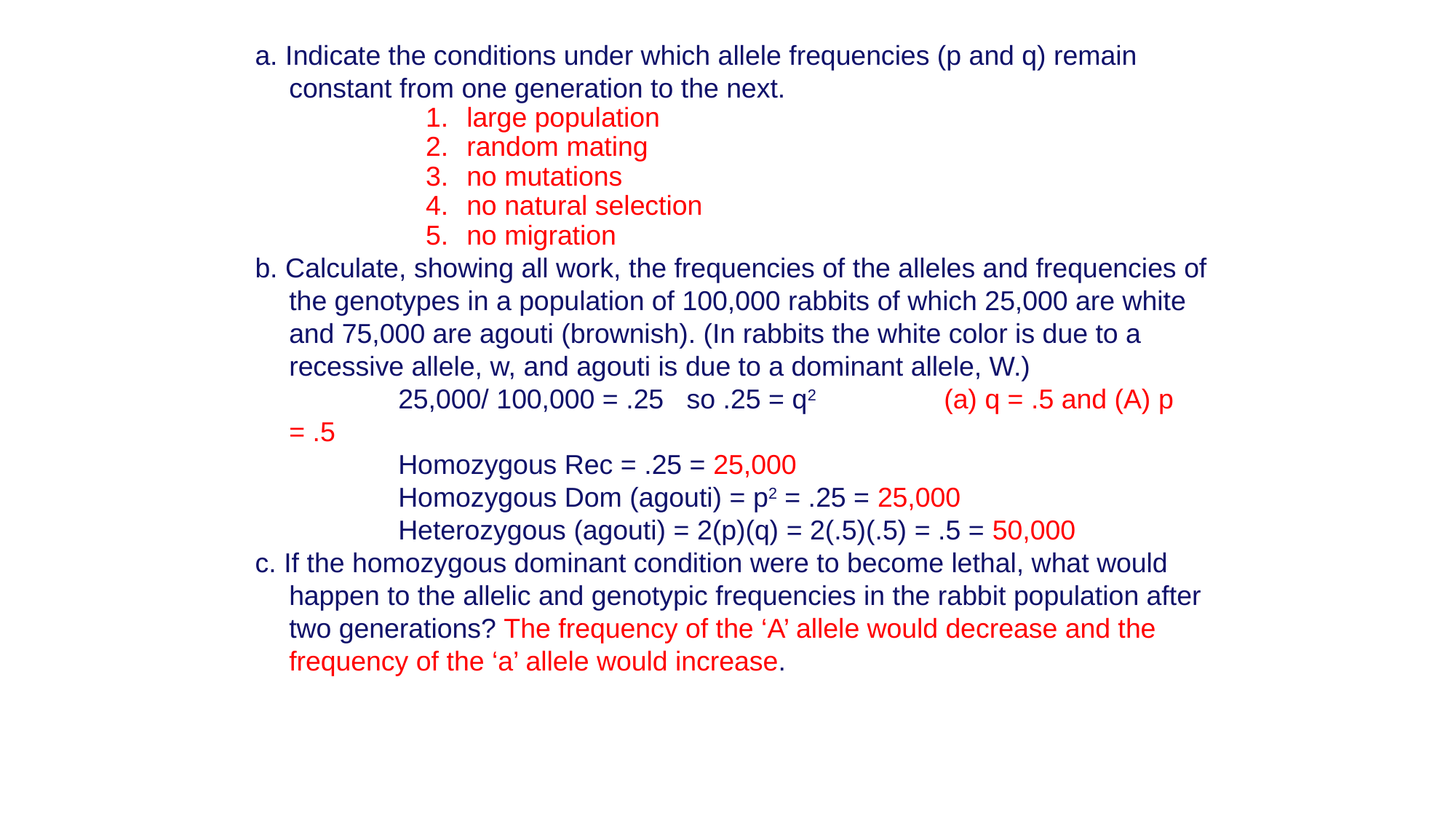

a. Indicate the conditions under which allele frequencies (p and q) remain constant from one generation to the next.
large population
random mating
no mutations
no natural selection
no migration
b. Calculate, showing all work, the frequencies of the alleles and frequencies of the genotypes in a population of 100,000 rabbits of which 25,000 are white and 75,000 are agouti (brownish). (In rabbits the white color is due to a recessive allele, w, and agouti is due to a dominant allele, W.)
		25,000/ 100,000 = .25   so .25 = q2		(a) q = .5 and (A) p = .5
		Homozygous Rec = .25 = 25,000
		Homozygous Dom (agouti) = p2 = .25 = 25,000
		Heterozygous (agouti) = 2(p)(q) = 2(.5)(.5) = .5 = 50,000
c. If the homozygous dominant condition were to become lethal, what would happen to the allelic and genotypic frequencies in the rabbit population after two generations? The frequency of the ‘A’ allele would decrease and the frequency of the ‘a’ allele would increase.